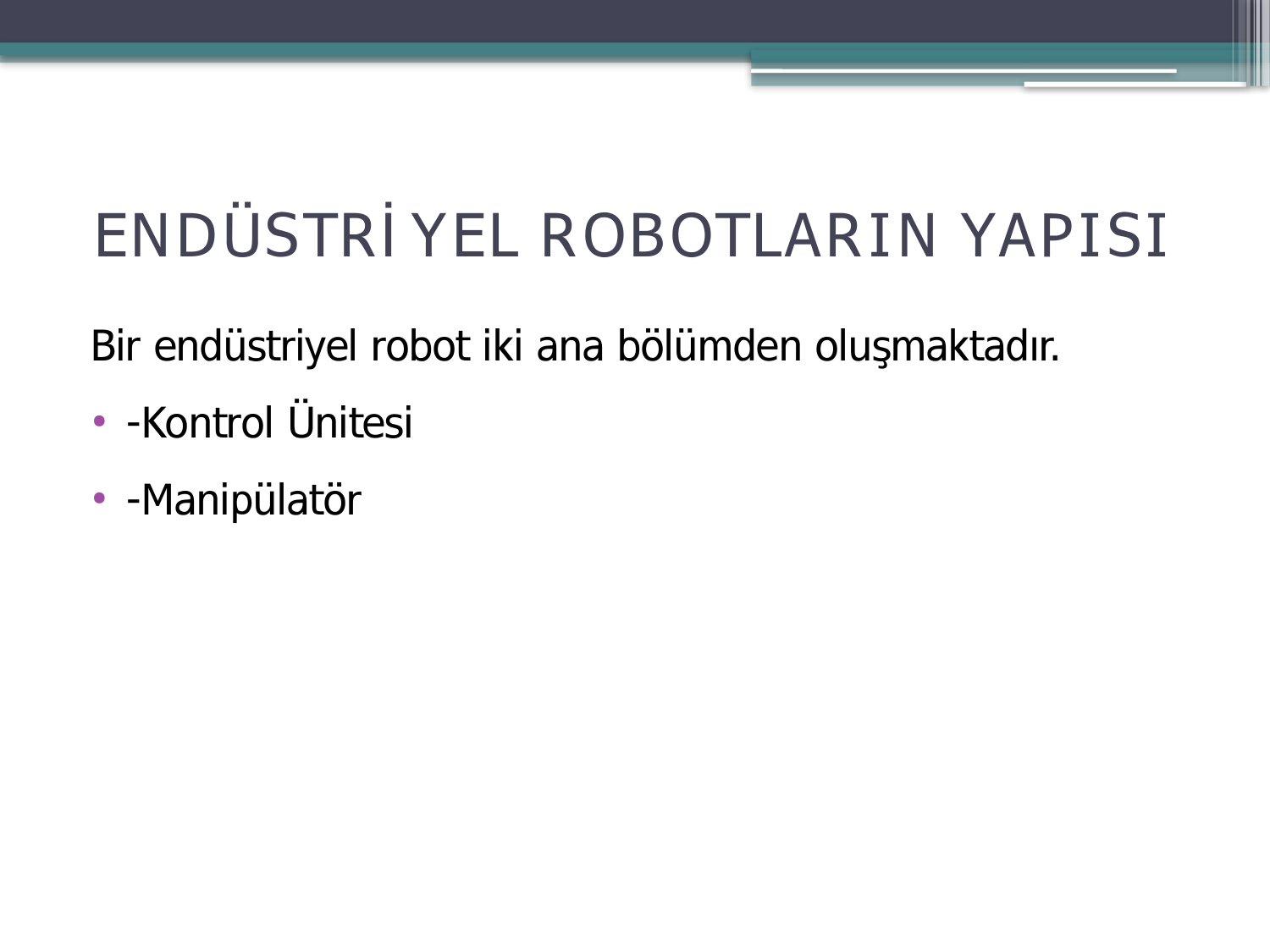

# ENDÜSTRİYEL ROBOTLARIN YAPISI
Bir endüstriyel robot iki ana bölümden oluşmaktadır.
-Kontrol Ünitesi
-Manipülatör